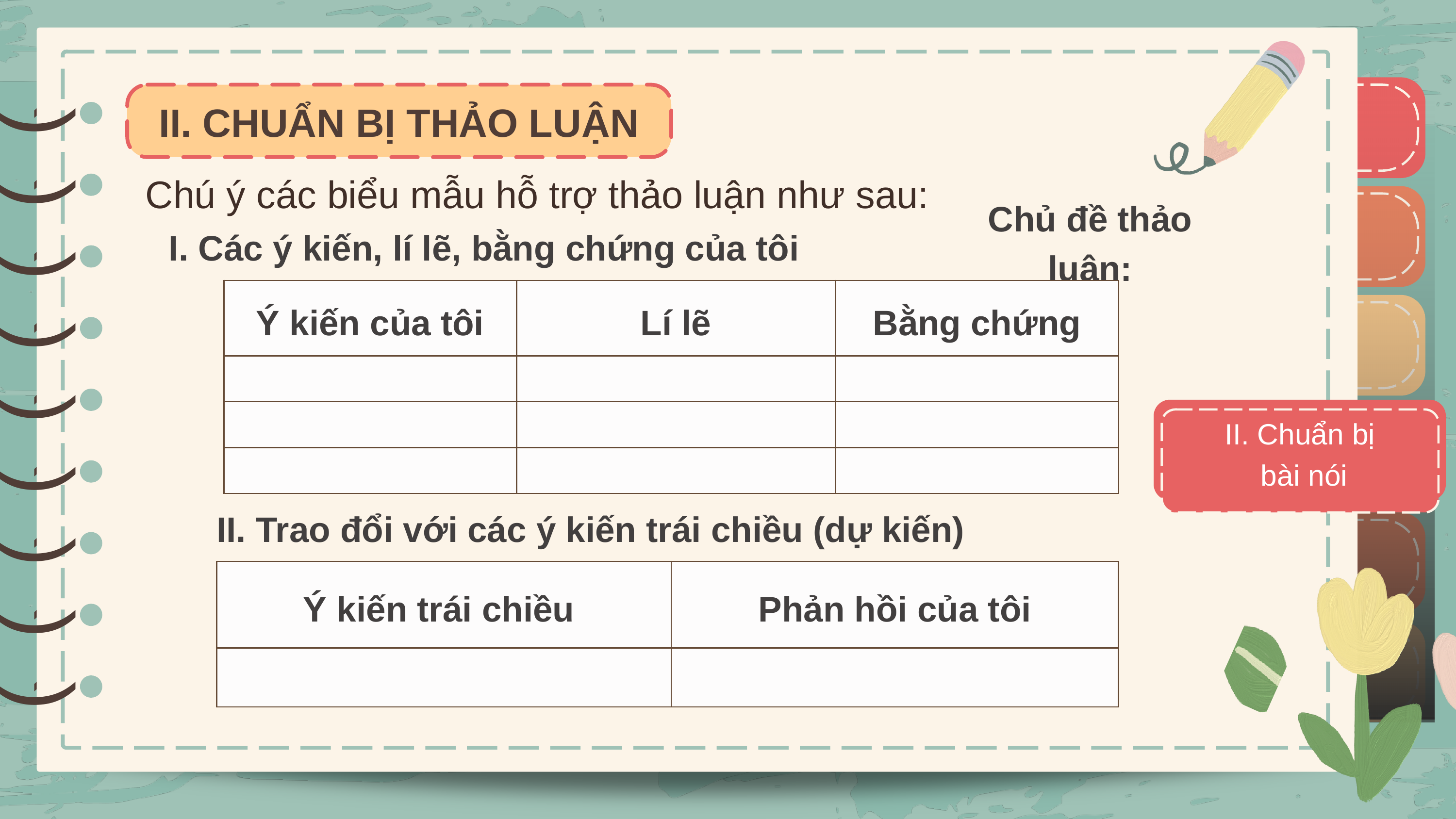

)

)

II. CHUẨN BỊ THẢO LUẬN

)
)
Chú ý các biểu mẫu hỗ trợ thảo luận như sau:

)
Chủ đề thảo luận:

)
I. Các ý kiến, lí lẽ, bằng chứng của tôi

)
)
| Ý kiến của tôi | Lí lẽ | Bằng chứng |
| --- | --- | --- |
|  |  |  |
|  |  |  |
|  |  |  |

)

)

)

II. Chuẩn bị
 bài nói
)

)
)
II. Trao đổi với các ý kiến trái chiều (dự kiến)

)
| Ý kiến trái chiều | Phản hồi của tôi |
| --- | --- |
|  |  |
)

)

)